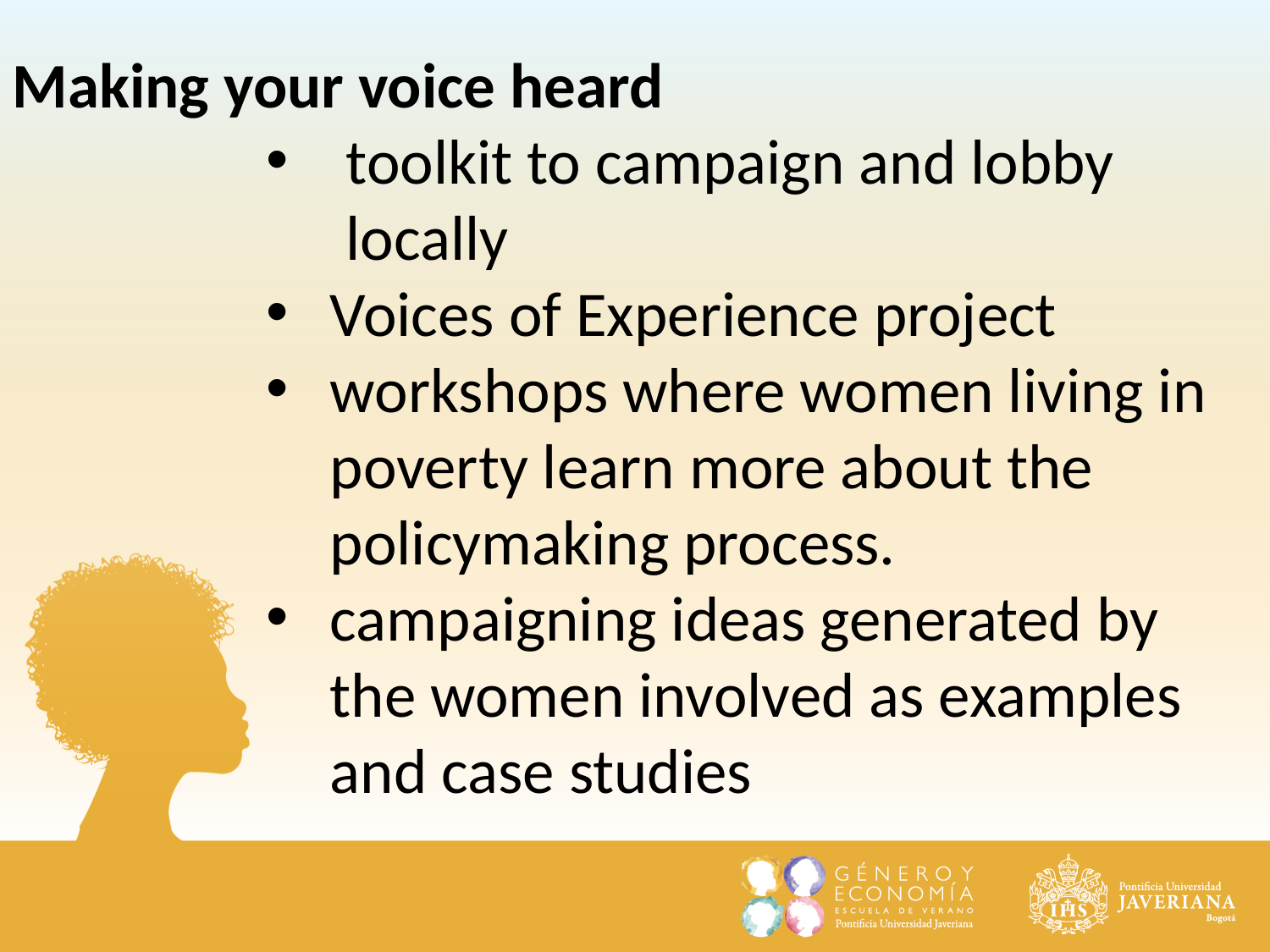

Making your voice heard
toolkit to campaign and lobby locally
Voices of Experience project
workshops where women living in poverty learn more about the policymaking process.
campaigning ideas generated by the women involved as examples and case studies